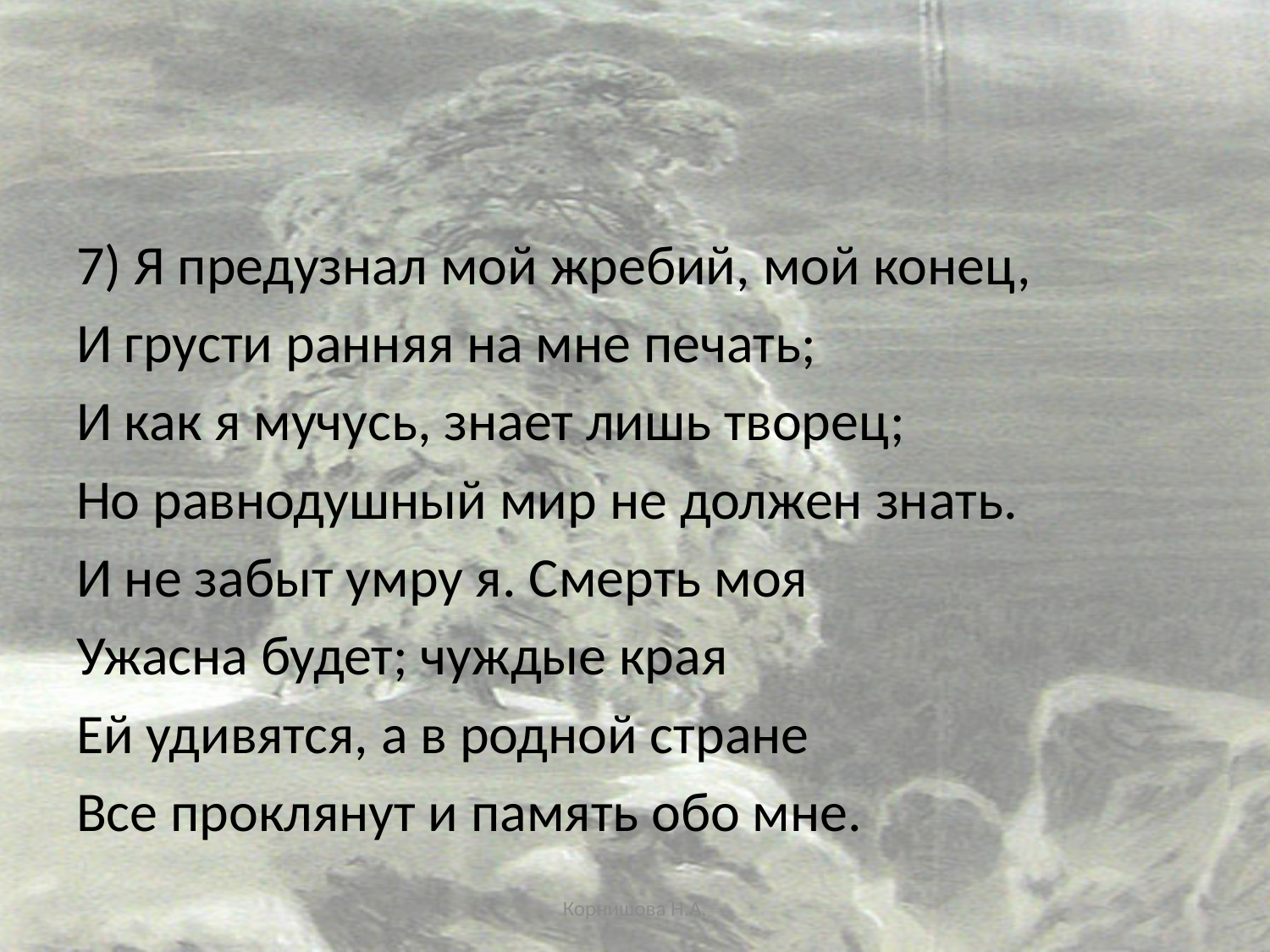

#
7) Я предузнал мой жребий, мой конец,
И грусти ранняя на мне печать;
И как я мучусь, знает лишь творец;
Но равнодушный мир не должен знать.
И не забыт умру я. Смерть моя
Ужасна будет; чуждые края
Ей удивятся, а в родной стране
Все проклянут и память обо мне.

Корнишова Н.А.